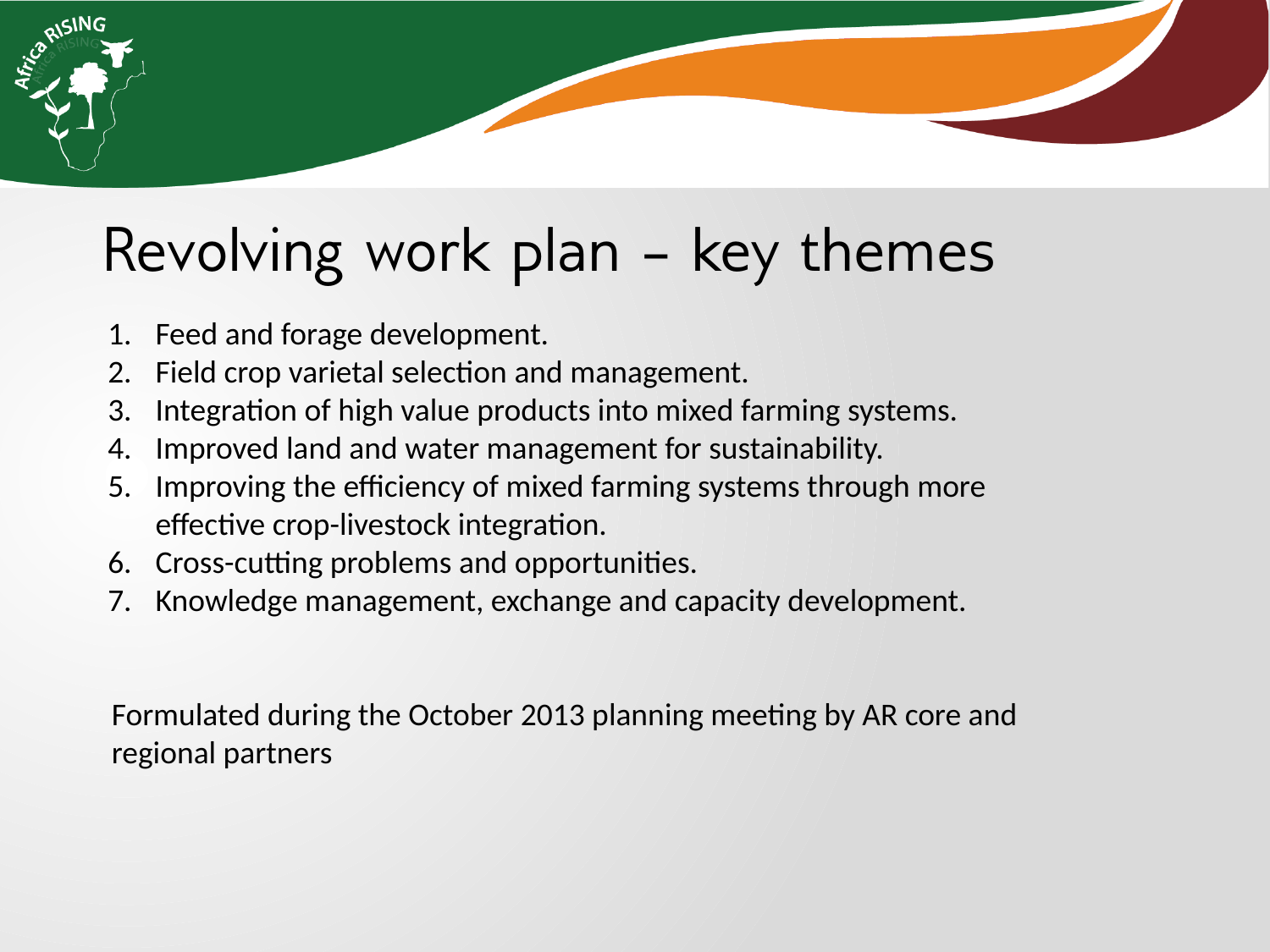

Revolving work plan – key themes
Feed and forage development.
Field crop varietal selection and management.
Integration of high value products into mixed farming systems.
Improved land and water management for sustainability.
Improving the efficiency of mixed farming systems through more effective crop-livestock integration.
Cross-cutting problems and opportunities.
Knowledge management, exchange and capacity development.

Formulated during the October 2013 planning meeting by AR core and regional partners